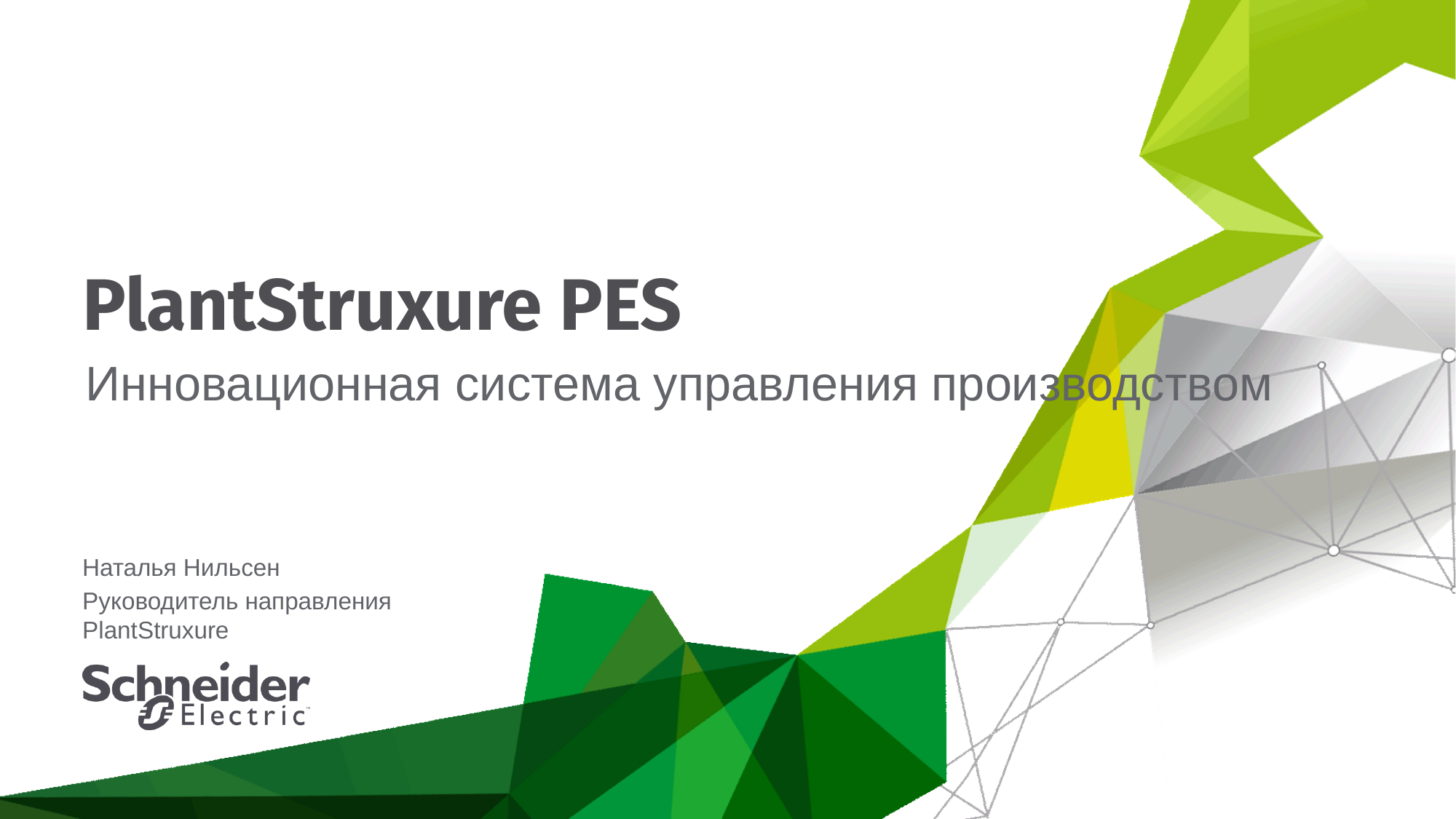

# PlantStruxure PES
Инновационная система управления производством
Наталья Нильсен
Руководитель направления PlantStruxure